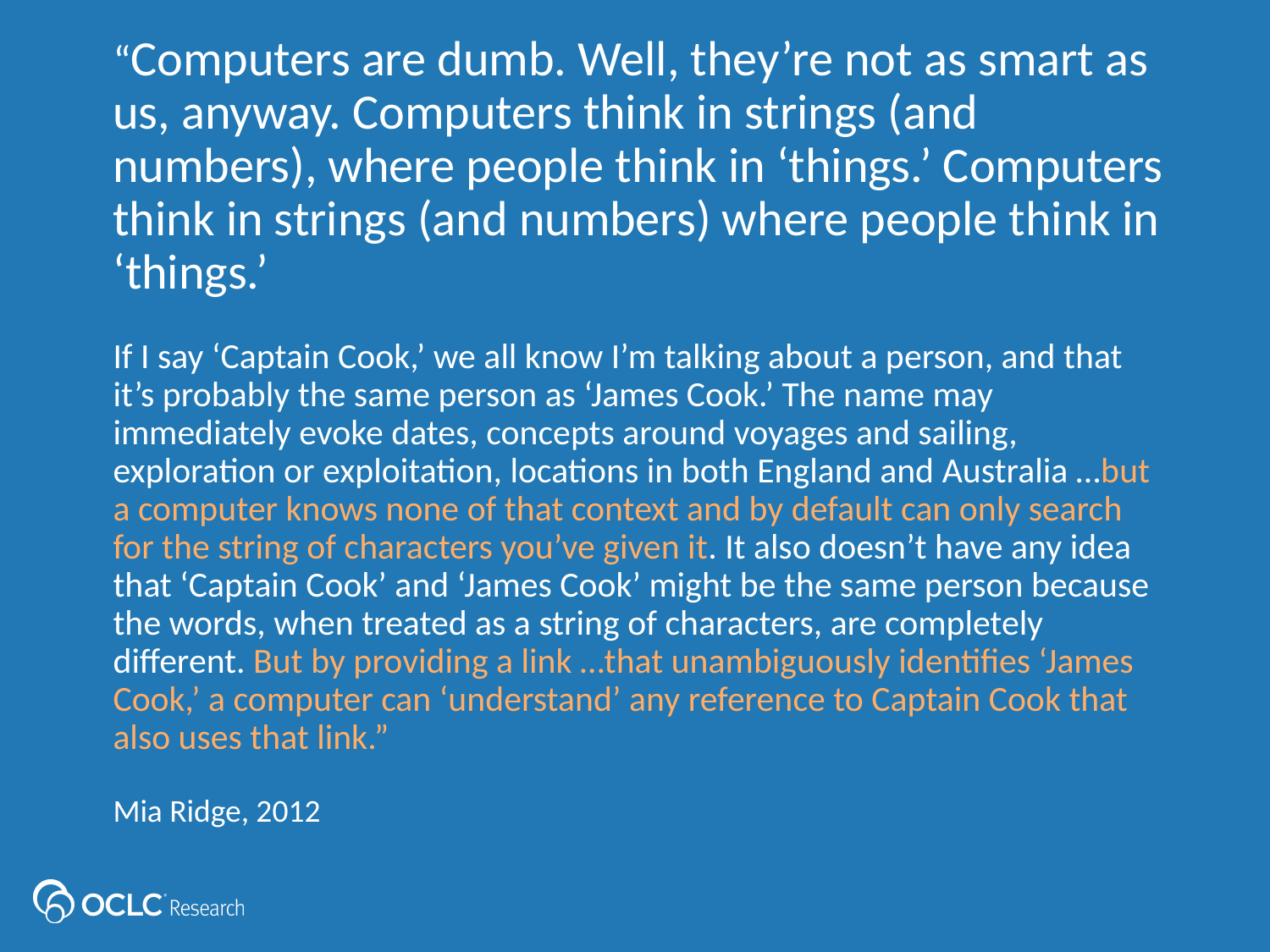

# “Computers are dumb. Well, they’re not as smart as us, anyway. Computers think in strings (and numbers), where people think in ‘things.’ Computers think in strings (and numbers) where people think in ‘things.’ If I say ‘Captain Cook,’ we all know I’m talking about a person, and that it’s probably the same person as ‘James Cook.’ The name may immediately evoke dates, concepts around voyages and sailing, exploration or exploitation, locations in both England and Australia …but a computer knows none of that context and by default can only search for the string of characters you’ve given it. It also doesn’t have any idea that ‘Captain Cook’ and ‘James Cook’ might be the same person because the words, when treated as a string of characters, are completely different. But by providing a link …that unambiguously identifies ‘James Cook,’ a computer can ‘understand’ any reference to Captain Cook that also uses that link.” Mia Ridge, 2012